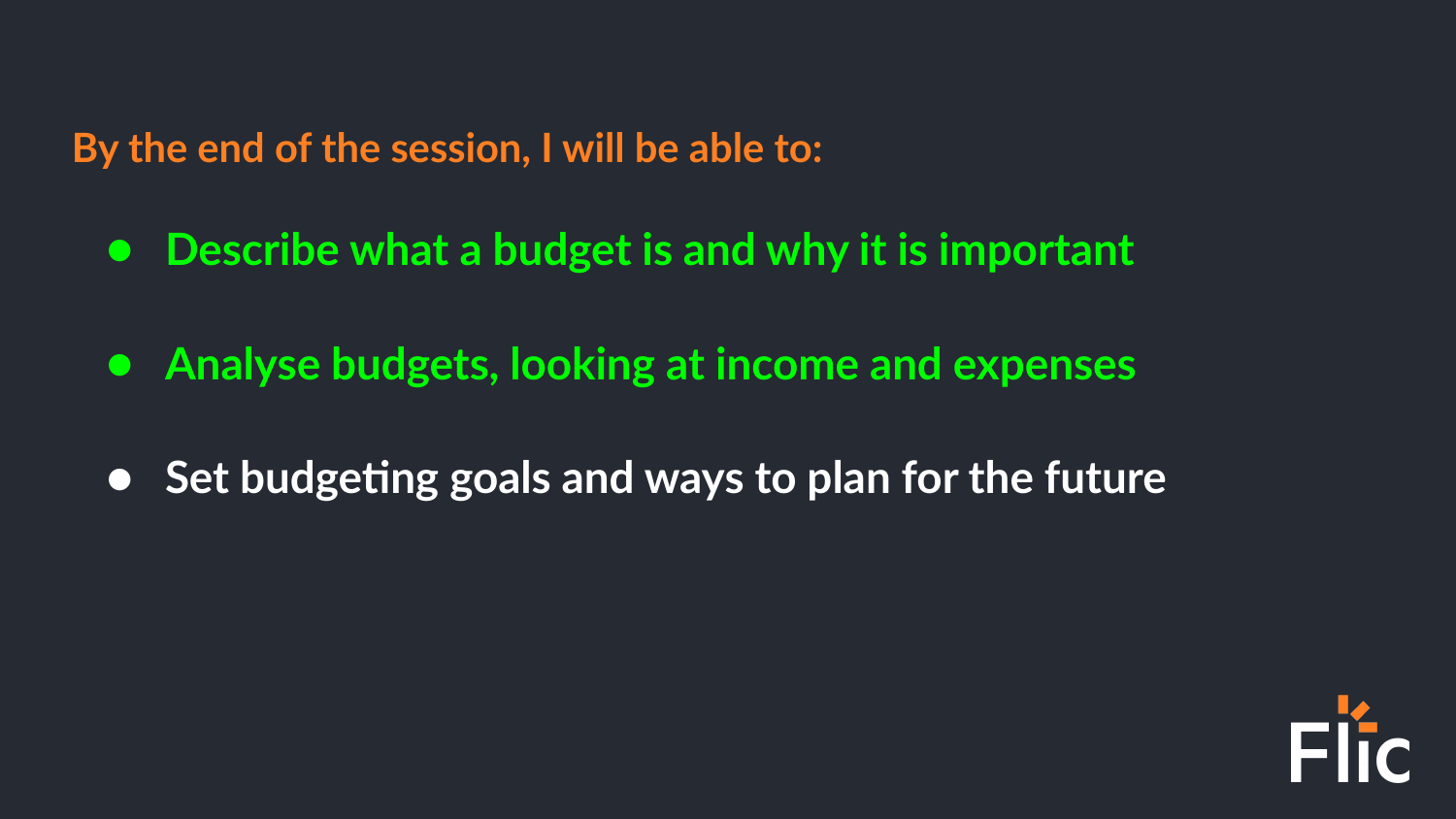

By the end of the session, I will be able to:

Describe what a budget is and why it is important

Analyse budgets, looking at income and expenses

Set budgeting goals and ways to plan for the future